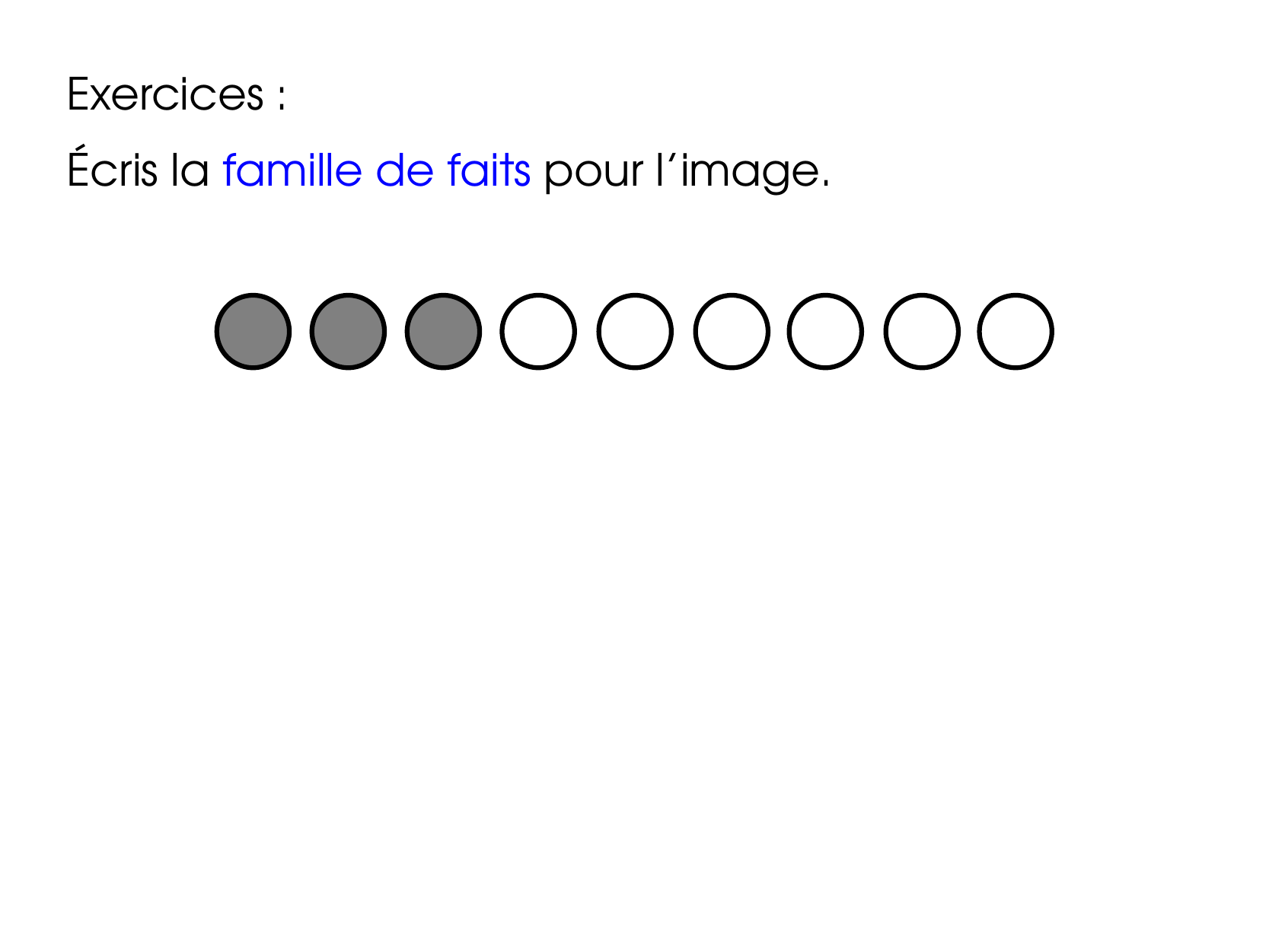

Exercices :
Écris la famille de faits pour l’image.